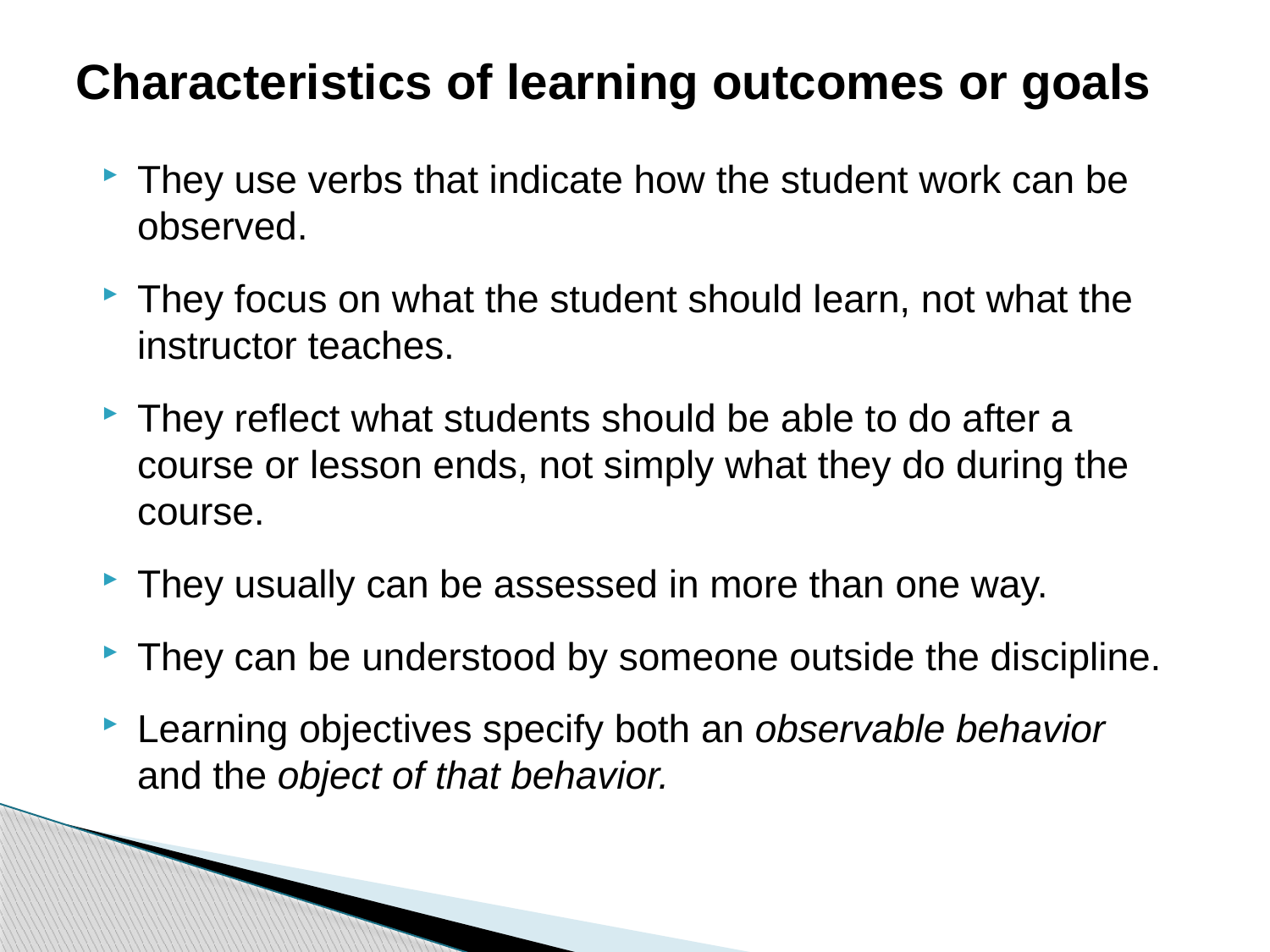

# Characteristics of learning outcomes or goals
They use verbs that indicate how the student work can be observed.
They focus on what the student should learn, not what the instructor teaches.
They reflect what students should be able to do after a course or lesson ends, not simply what they do during the course.
They usually can be assessed in more than one way.
They can be understood by someone outside the discipline.
Learning objectives specify both an observable behavior and the object of that behavior.